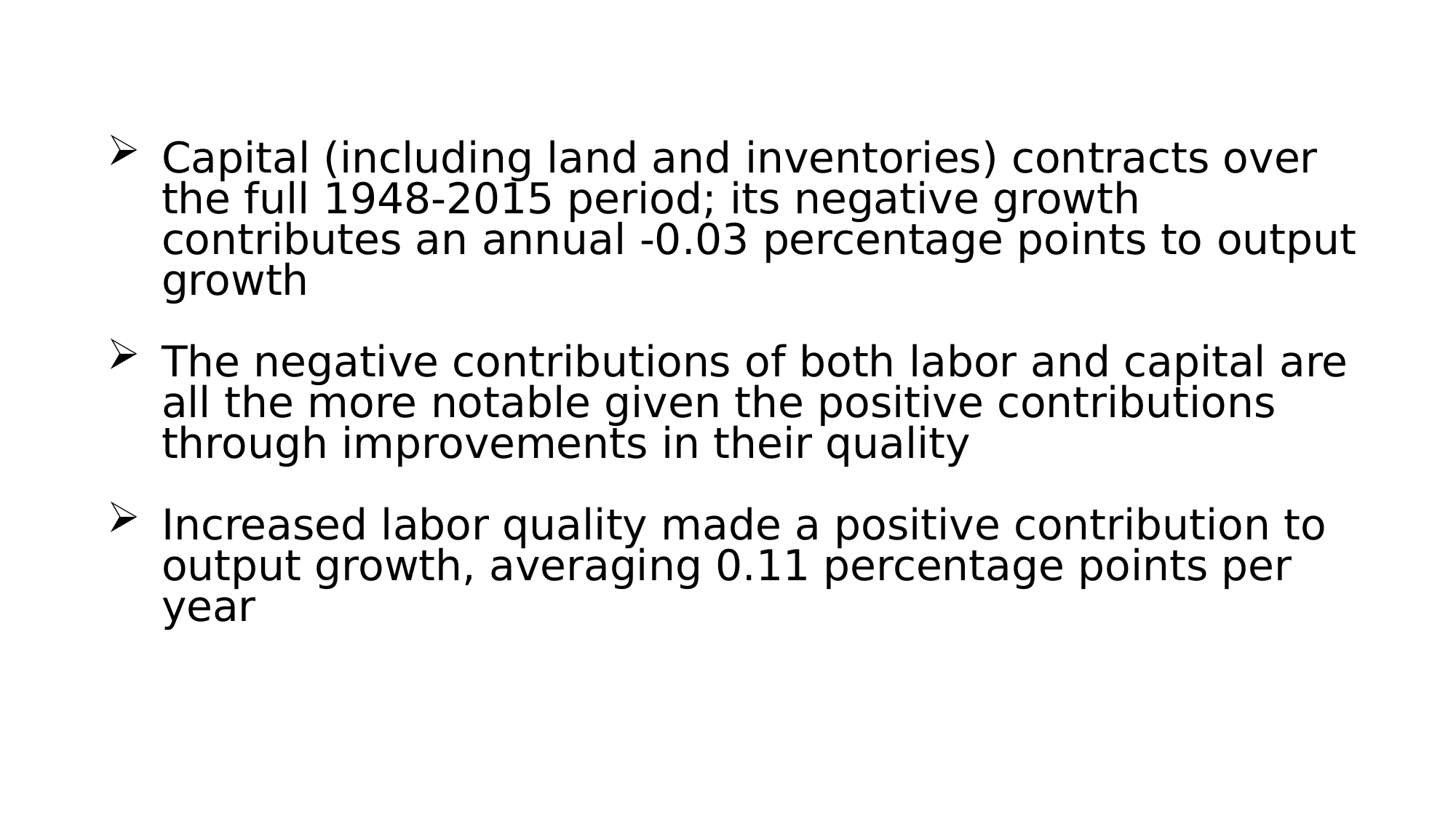

Capital (including land and inventories) contracts over the full 1948-2015 period; its negative growth contributes an annual -0.03 percentage points to output growth

The negative contributions of both labor and capital are all the more notable given the positive contributions through improvements in their quality

Increased labor quality made a positive contribution to output growth, averaging 0.11 percentage points per year